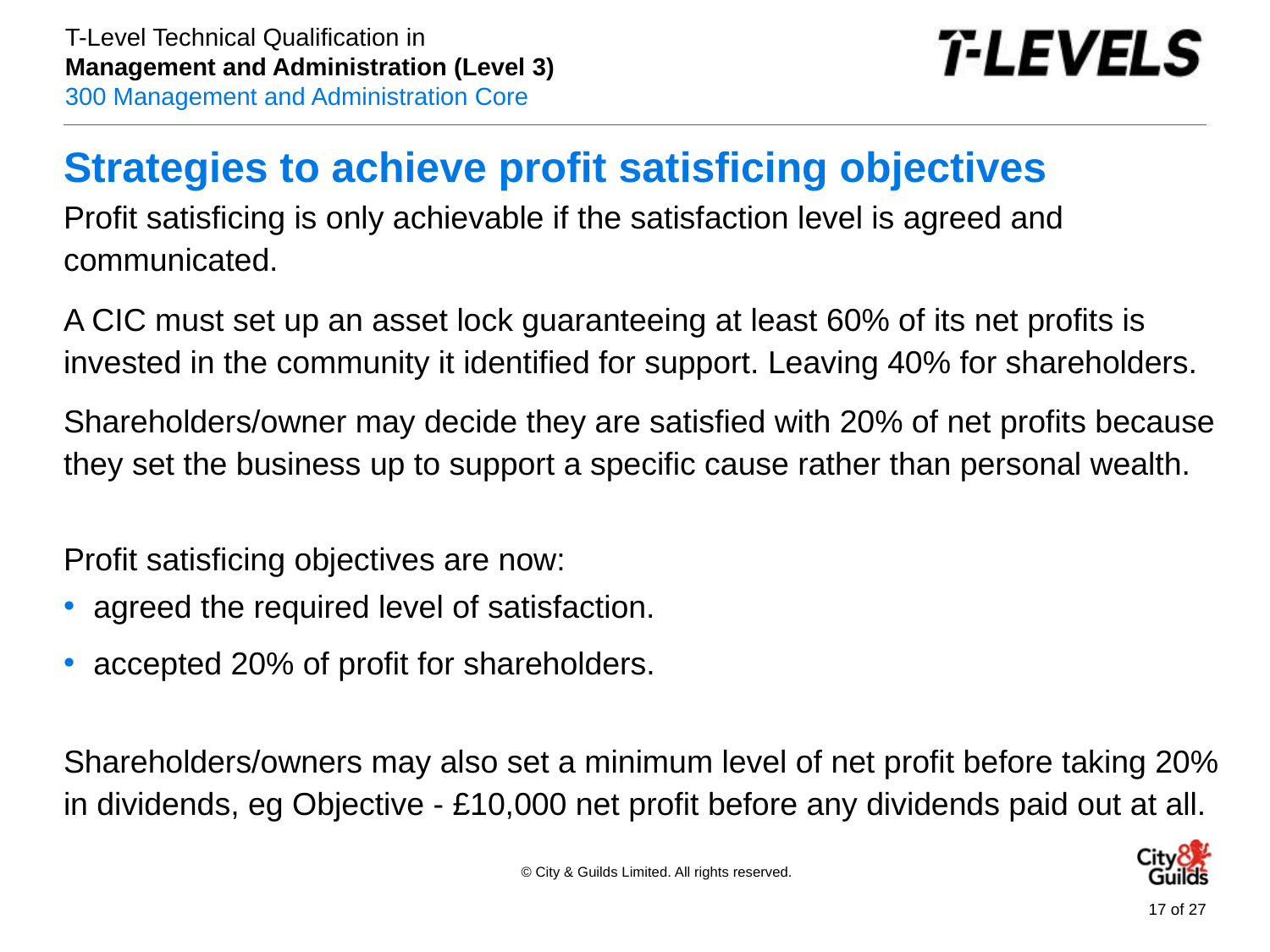

# Strategies to achieve profit satisficing objectives
Profit satisficing is only achievable if the satisfaction level is agreed and communicated.
A CIC must set up an asset lock guaranteeing at least 60% of its net profits is invested in the community it identified for support. Leaving 40% for shareholders.
Shareholders/owner may decide they are satisfied with 20% of net profits because they set the business up to support a specific cause rather than personal wealth.

Profit satisficing objectives are now:
agreed the required level of satisfaction.
accepted 20% of profit for shareholders.

Shareholders/owners may also set a minimum level of net profit before taking 20% in dividends, eg Objective - £10,000 net profit before any dividends paid out at all.